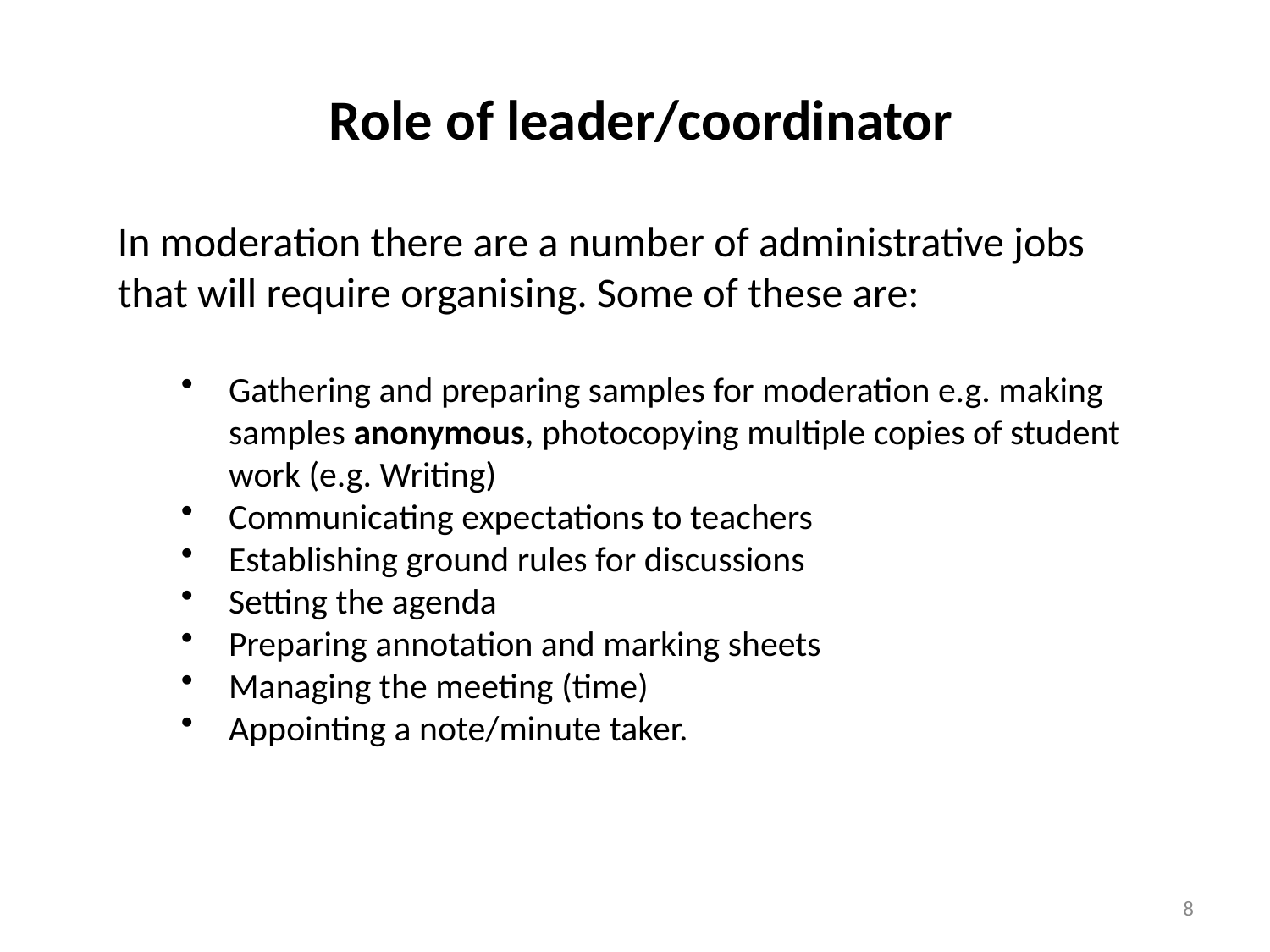

Role of leader/coordinator

In moderation there are a number of administrative jobs that will require organising. Some of these are:

Gathering and preparing samples for moderation e.g. making samples anonymous, photocopying multiple copies of student work (e.g. Writing)
Communicating expectations to teachers
Establishing ground rules for discussions
Setting the agenda
Preparing annotation and marking sheets
Managing the meeting (time)
Appointing a note/minute taker.
8